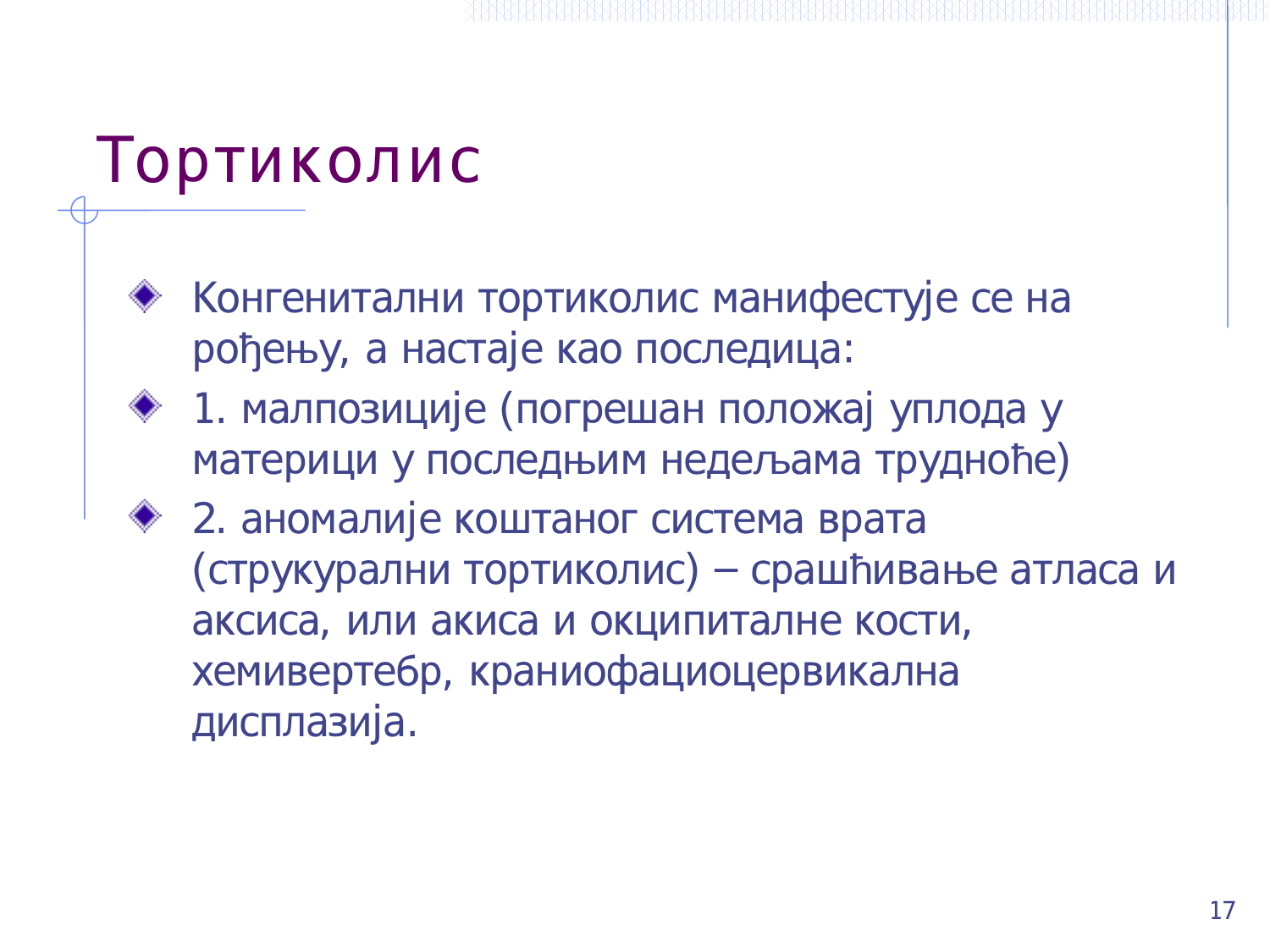

# Тортиколис
Конгенитални тортиколис манифестује се на рођењу, а настаје као последица:
1. малпозиције (погрешан положај уплода у материци у последњим недељама трудноће)
2. аномалије коштаног система врата (струкурални тортиколис) – срашћивање атласа и аксиса, или акиса и окципиталне кости, хемивертебр, краниофациоцервикална дисплазија.
17